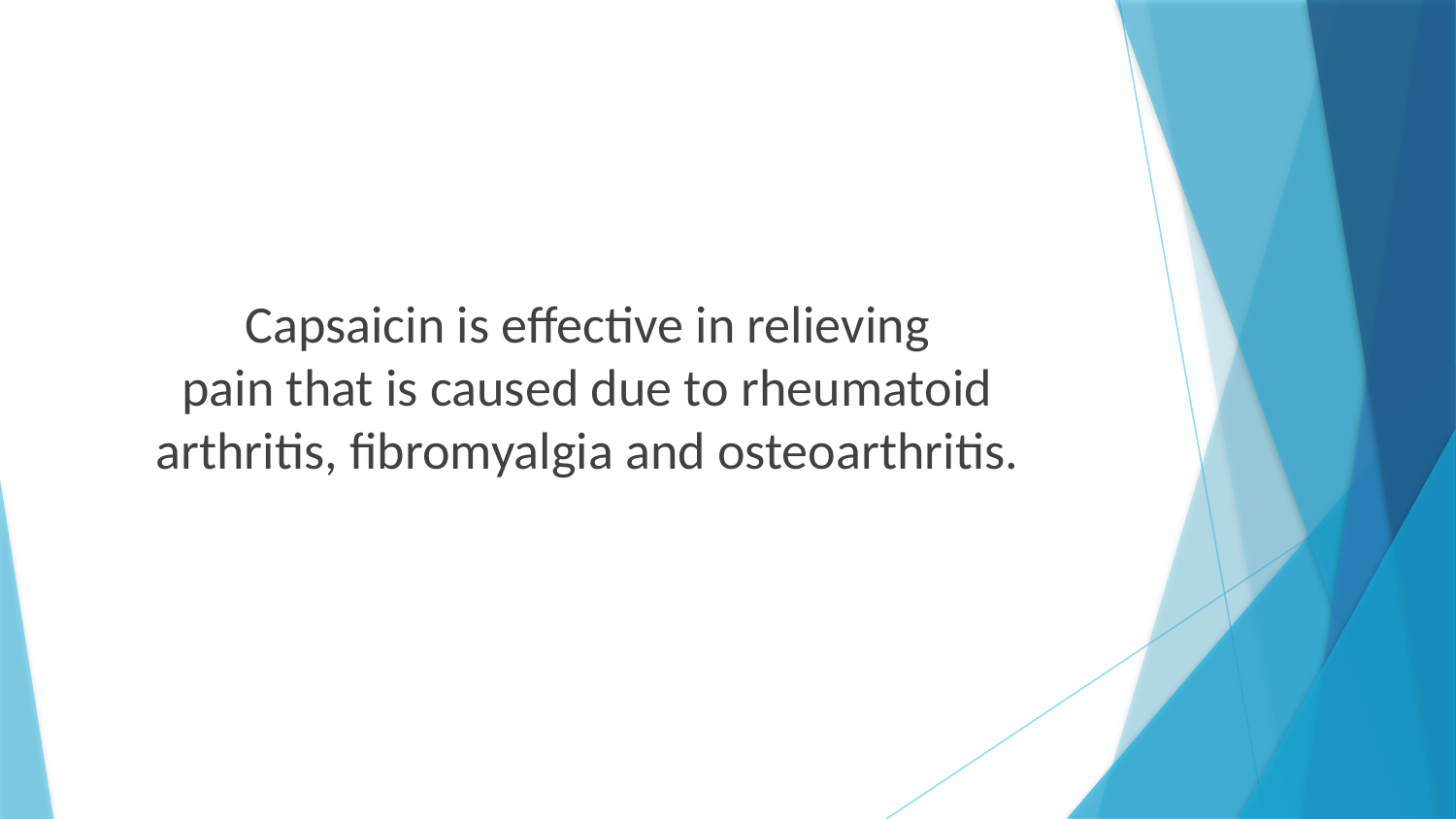

Capsaicin is effective in relieving
pain that is caused due to rheumatoid arthritis, fibromyalgia and osteoarthritis.